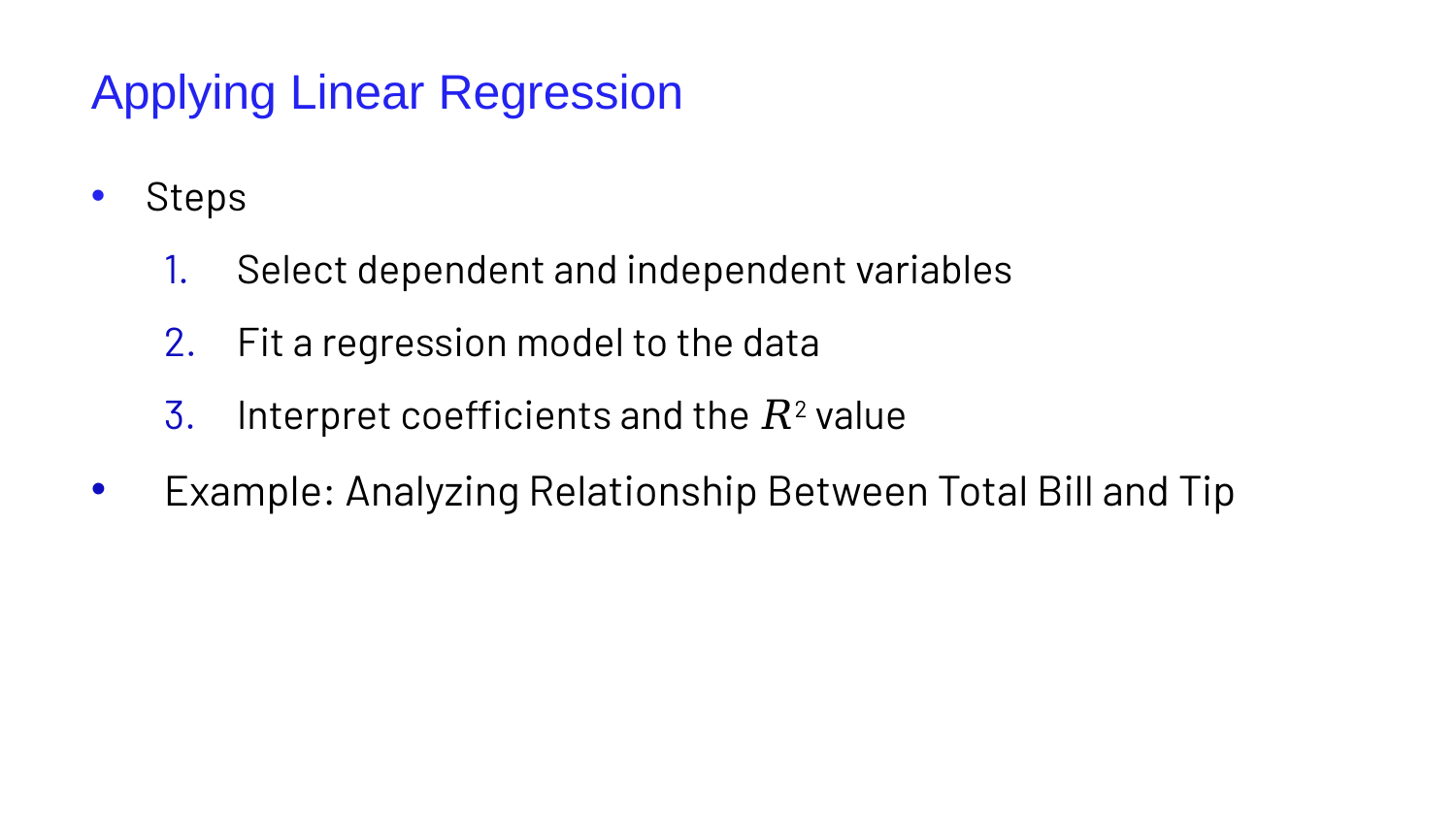

Applying Linear Regression
Steps
Select dependent and independent variables
Fit a regression model to the data
Interpret coefficients and the 𝑅2 value
Example: Analyzing Relationship Between Total Bill and Tip